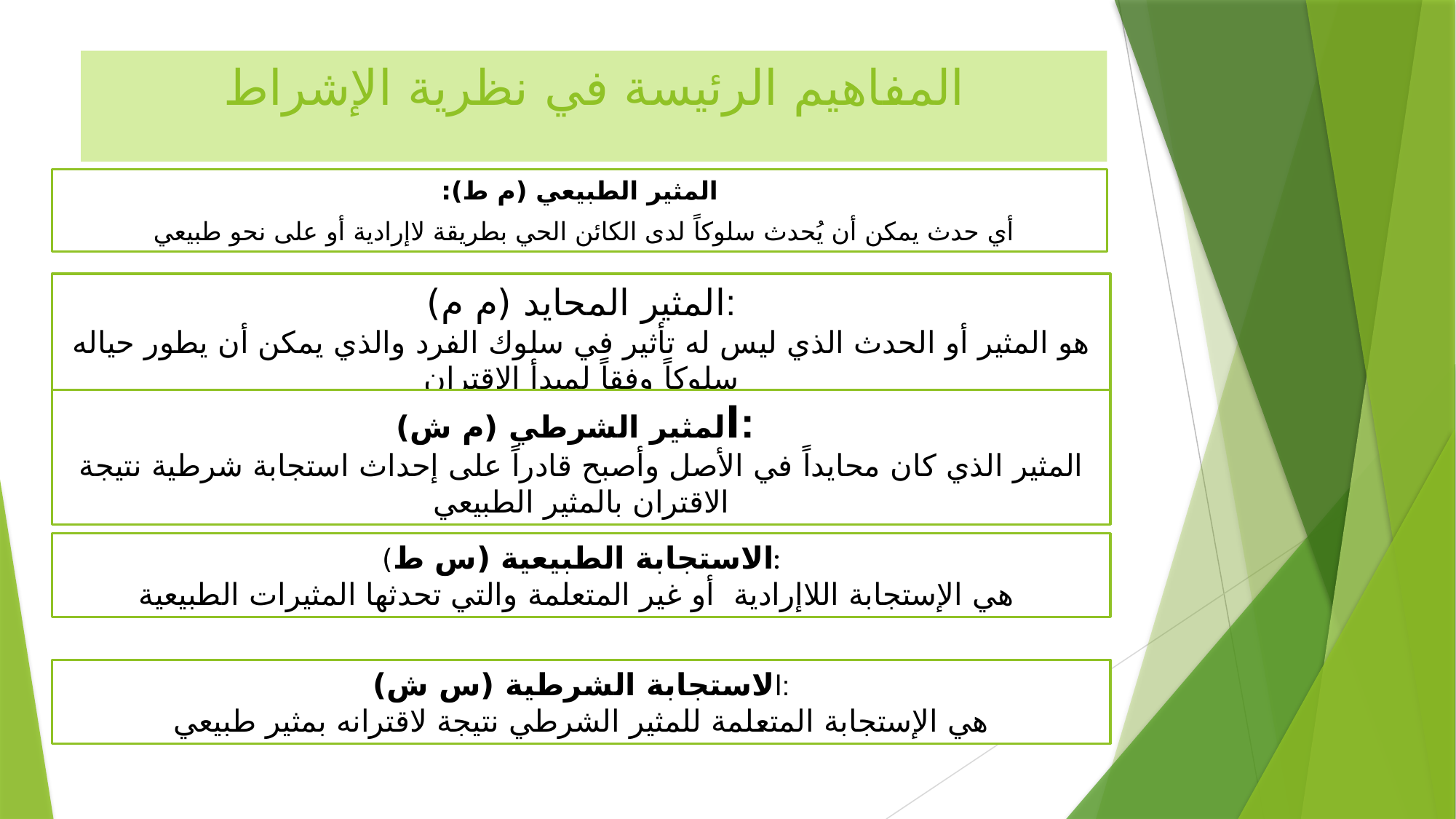

# المفاهيم الرئيسة في نظرية الإشراط
المثير الطبيعي (م ط):
أي حدث يمكن أن يُحدث سلوكاً لدى الكائن الحي بطريقة لاإرادية أو على نحو طبيعي
المثير المحايد (م م):
هو المثير أو الحدث الذي ليس له تأثير في سلوك الفرد والذي يمكن أن يطور حياله سلوكاً وفقاً لمبدأ الاقتران
المثير الشرطي (م ش):
المثير الذي كان محايداً في الأصل وأصبح قادراً على إحداث استجابة شرطية نتيجة الاقتران بالمثير الطبيعي
الاستجابة الطبيعية (س ط):
هي الإستجابة اللاإرادية  أو غير المتعلمة والتي تحدثها المثيرات الطبيعية
الاستجابة الشرطية (س ش):
هي الإستجابة المتعلمة للمثير الشرطي نتيجة لاقترانه بمثير طبيعي